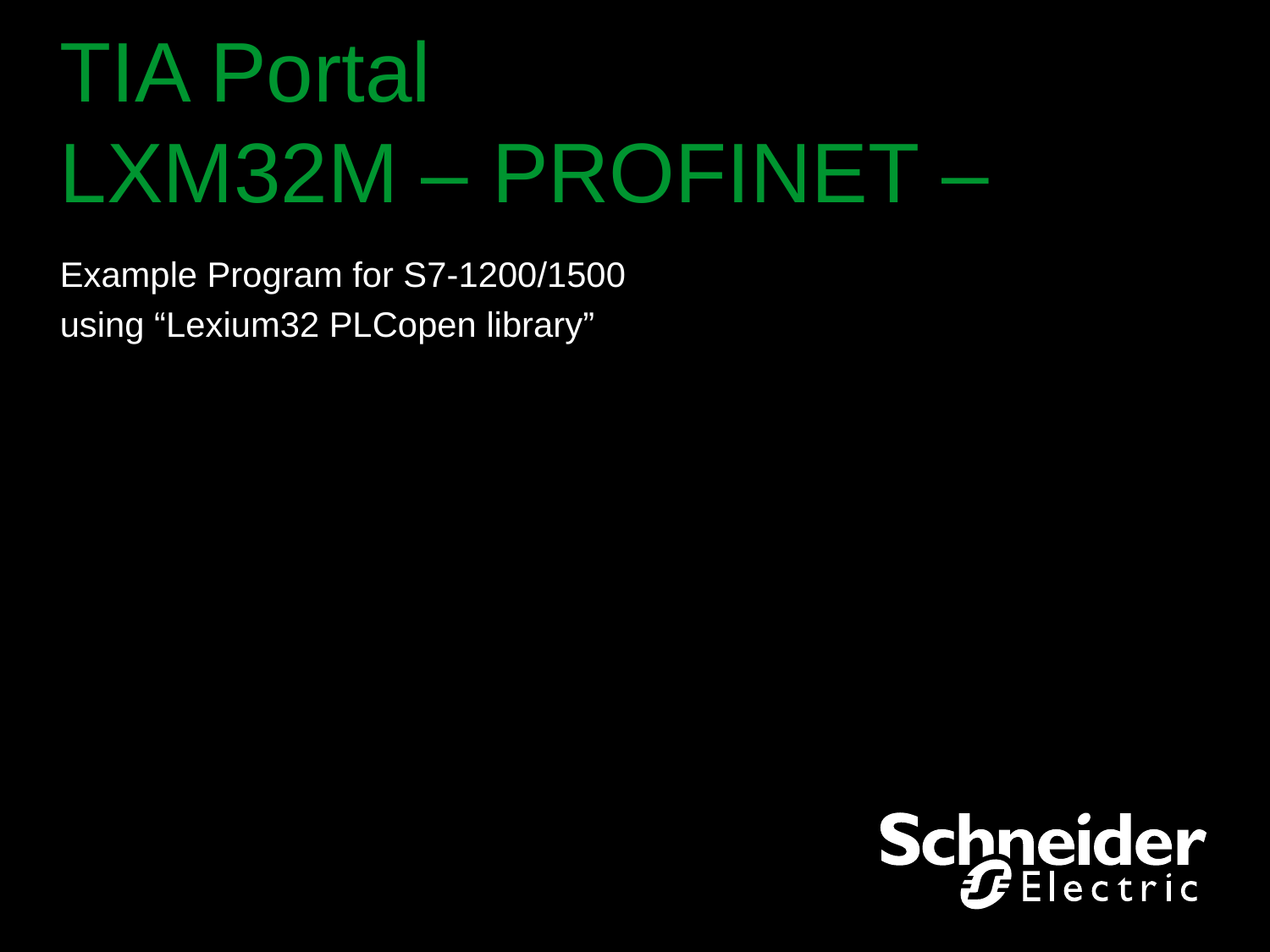

# TIA Portal LXM32M – PROFINET –
Example Program for S7-1200/1500
using “Lexium32 PLCopen library”